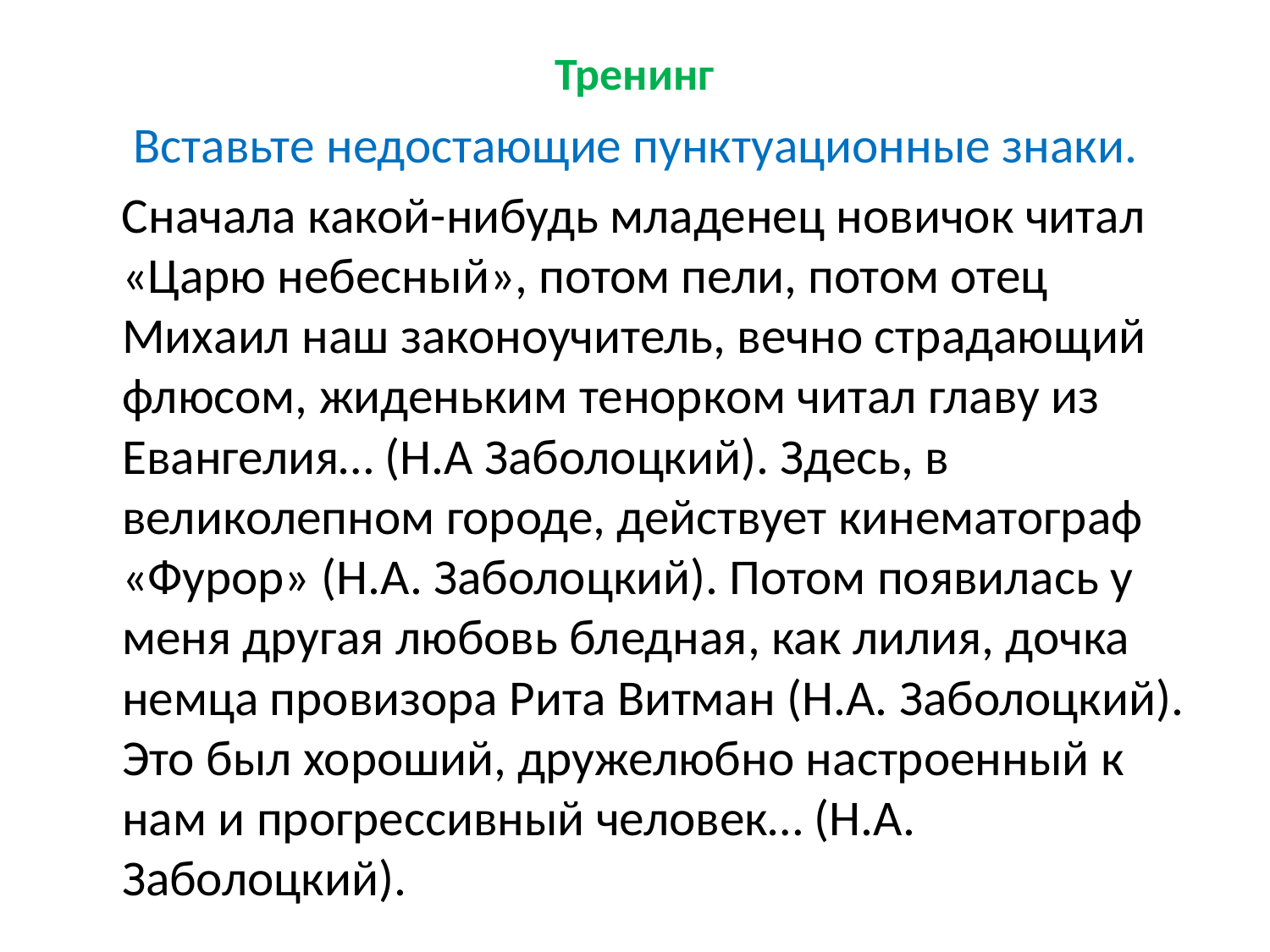

# Тренинг
     Вставьте недостающие пунктуационные знаки.
    Сначала какой-нибудь младенец новичок читал «Царю небесный», потом пели, потом отец Михаил наш законоучитель, вечно страдающий флюсом, жиденьким тенорком читал главу из Евангелия… (Н.А Заболоцкий). Здесь, в великолепном городе, действует кинематограф «Фурор» (Н.А. Заболоцкий). Потом появилась у меня другая любовь бледная, как лилия, дочка немца провизора Рита Витман (Н.А. Заболоцкий). Это был хороший, дружелюбно настроенный к нам и прогрессивный человек… (Н.А. Заболоцкий).